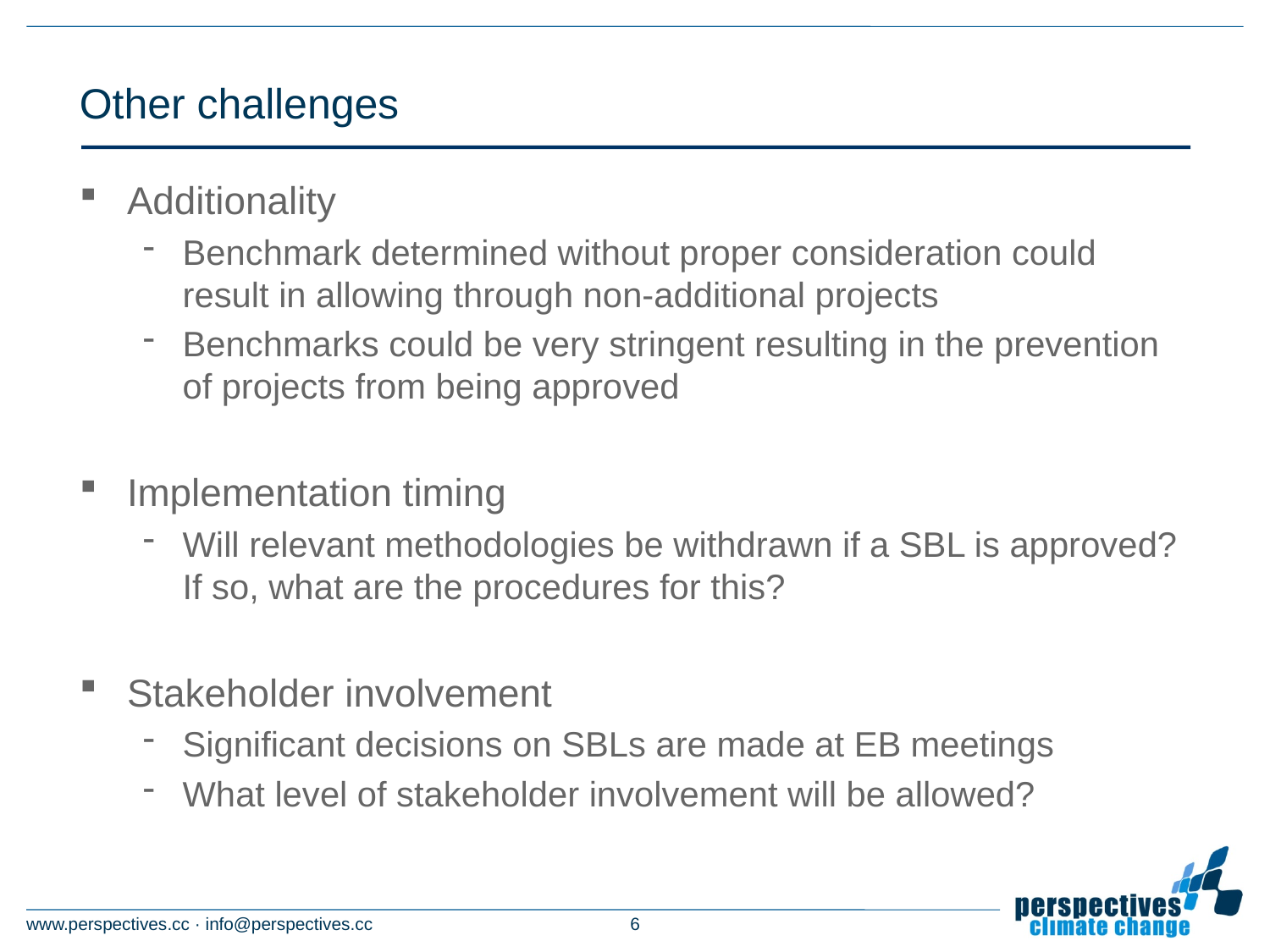

# Other challenges
Additionality
Benchmark determined without proper consideration could result in allowing through non-additional projects
Benchmarks could be very stringent resulting in the prevention of projects from being approved

Implementation timing
Will relevant methodologies be withdrawn if a SBL is approved? If so, what are the procedures for this?

Stakeholder involvement
Significant decisions on SBLs are made at EB meetings
What level of stakeholder involvement will be allowed?
6